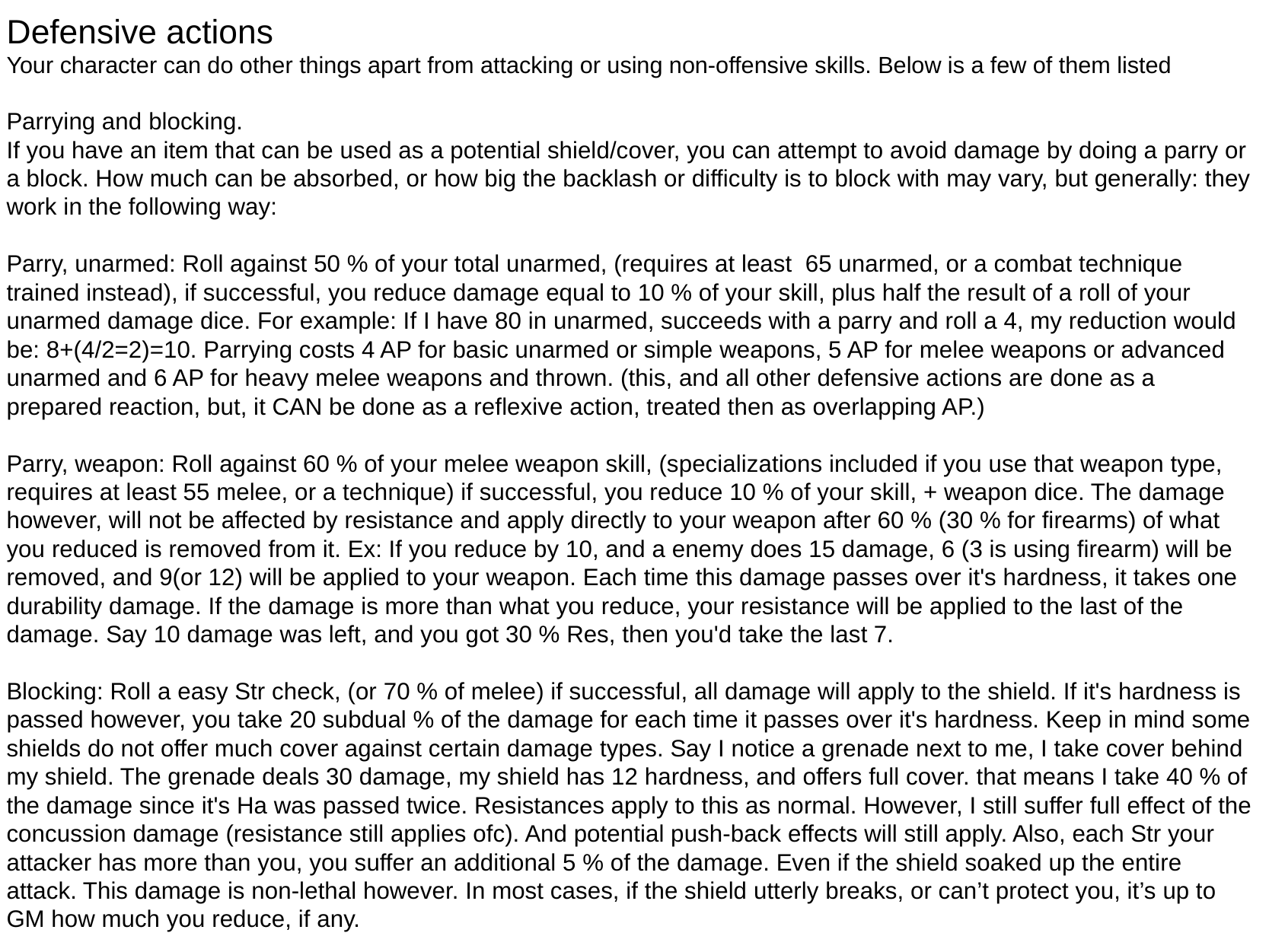

Defensive actions
Your character can do other things apart from attacking or using non-offensive skills. Below is a few of them listed

Parrying and blocking.
If you have an item that can be used as a potential shield/cover, you can attempt to avoid damage by doing a parry or a block. How much can be absorbed, or how big the backlash or difficulty is to block with may vary, but generally: they work in the following way:

Parry, unarmed: Roll against 50 % of your total unarmed, (requires at least  65 unarmed, or a combat technique trained instead), if successful, you reduce damage equal to 10 % of your skill, plus half the result of a roll of your unarmed damage dice. For example: If I have 80 in unarmed, succeeds with a parry and roll a 4, my reduction would be: 8+(4/2=2)=10. Parrying costs 4 AP for basic unarmed or simple weapons, 5 AP for melee weapons or advanced unarmed and 6 AP for heavy melee weapons and thrown. (this, and all other defensive actions are done as a prepared reaction, but, it CAN be done as a reflexive action, treated then as overlapping AP.)

Parry, weapon: Roll against 60 % of your melee weapon skill, (specializations included if you use that weapon type, requires at least 55 melee, or a technique) if successful, you reduce 10 % of your skill, + weapon dice. The damage however, will not be affected by resistance and apply directly to your weapon after 60 % (30 % for firearms) of what you reduced is removed from it. Ex: If you reduce by 10, and a enemy does 15 damage, 6 (3 is using firearm) will be removed, and 9(or 12) will be applied to your weapon. Each time this damage passes over it's hardness, it takes one durability damage. If the damage is more than what you reduce, your resistance will be applied to the last of the damage. Say 10 damage was left, and you got 30 % Res, then you'd take the last 7.

Blocking: Roll a easy Str check, (or 70 % of melee) if successful, all damage will apply to the shield. If it's hardness is passed however, you take 20 subdual % of the damage for each time it passes over it's hardness. Keep in mind some shields do not offer much cover against certain damage types. Say I notice a grenade next to me, I take cover behind my shield. The grenade deals 30 damage, my shield has 12 hardness, and offers full cover. that means I take 40 % of the damage since it's Ha was passed twice. Resistances apply to this as normal. However, I still suffer full effect of the concussion damage (resistance still applies ofc). And potential push-back effects will still apply. Also, each Str your attacker has more than you, you suffer an additional 5 % of the damage. Even if the shield soaked up the entire attack. This damage is non-lethal however. In most cases, if the shield utterly breaks, or can’t protect you, it’s up to GM how much you reduce, if any.